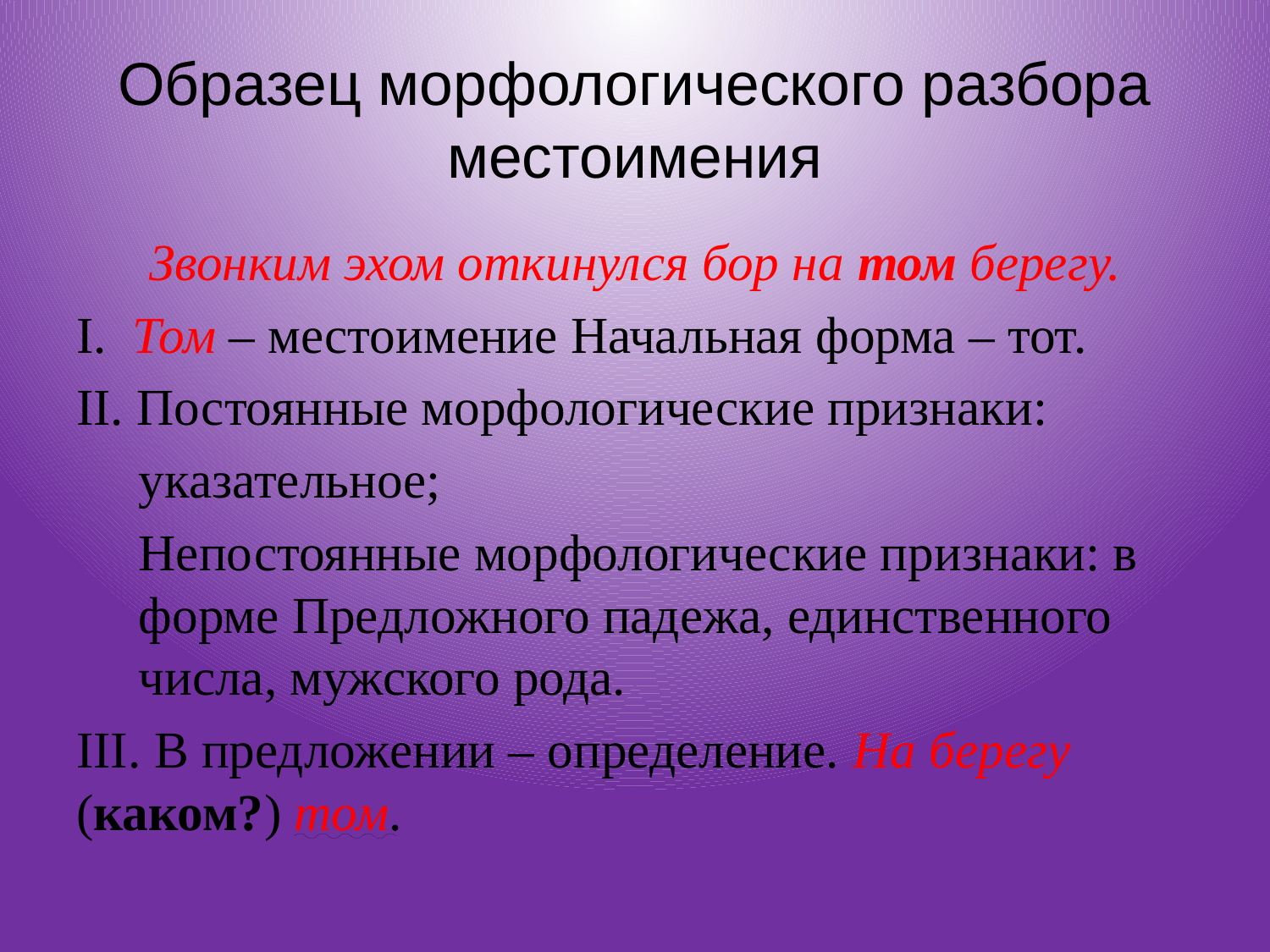

# Образец морфологического разбора местоимения
Звонким эхом откинулся бор на том берегу.
I.  Том – местоимение Начальная форма – тот.
II. Постоянные морфологические признаки:
указательное;
Непостоянные морфологические признаки: в форме Предложного падежа, единственного числа, мужского рода.
III. В предложении – определение. На берегу (каком?) том.